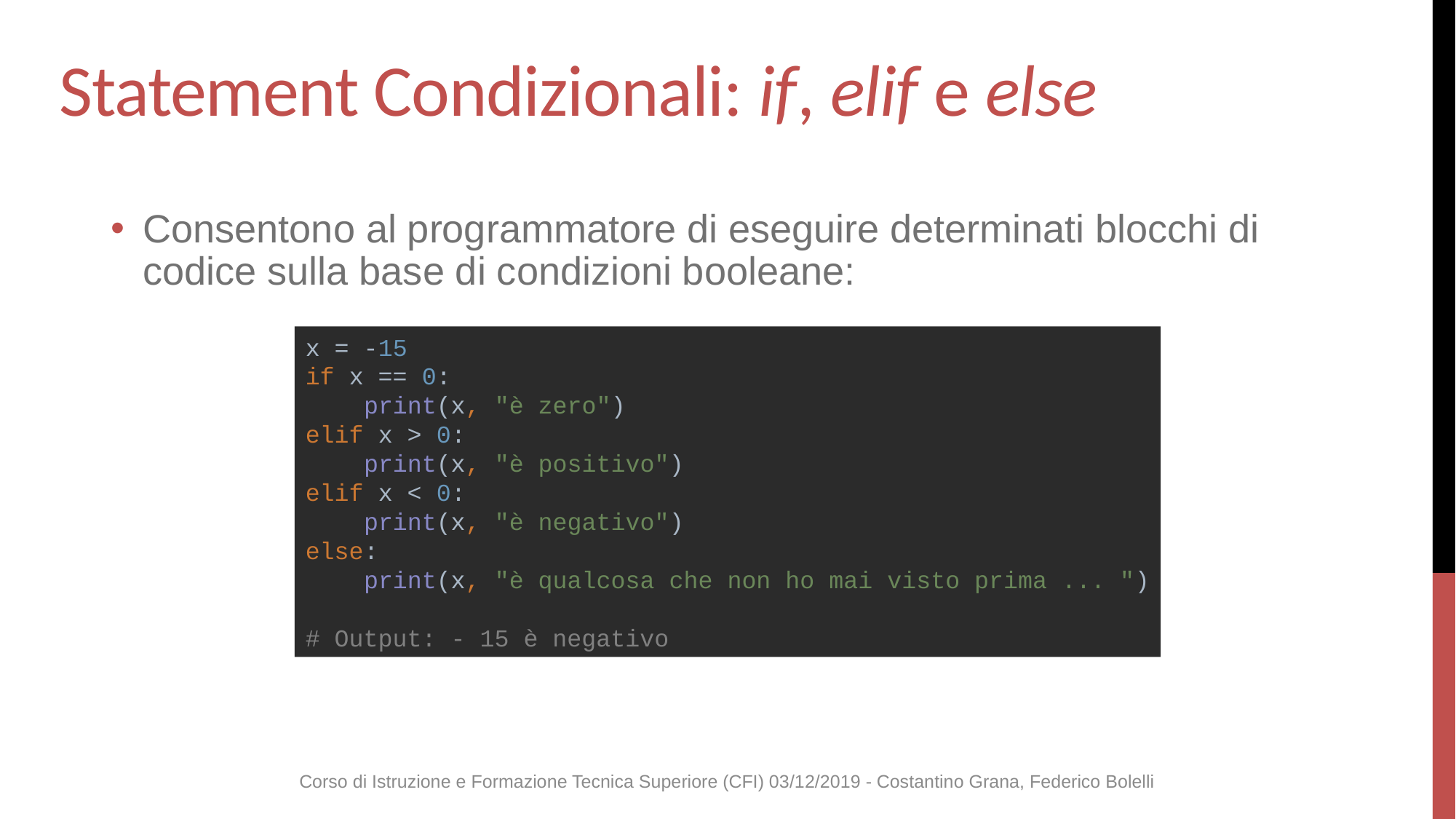

# Statement Condizionali: if, elif e else
Consentono al programmatore di eseguire determinati blocchi di codice sulla base di condizioni booleane:

x = -15
if x == 0:
    print(x, "è zero")
elif x > 0:
    print(x, "è positivo")
elif x < 0:
    print(x, "è negativo")
else:
    print(x, "è qualcosa che non ho mai visto prima ... ")
# Output: - 15 è negativo
Corso di Istruzione e Formazione Tecnica Superiore (CFI) 03/12/2019 - Costantino Grana, Federico Bolelli